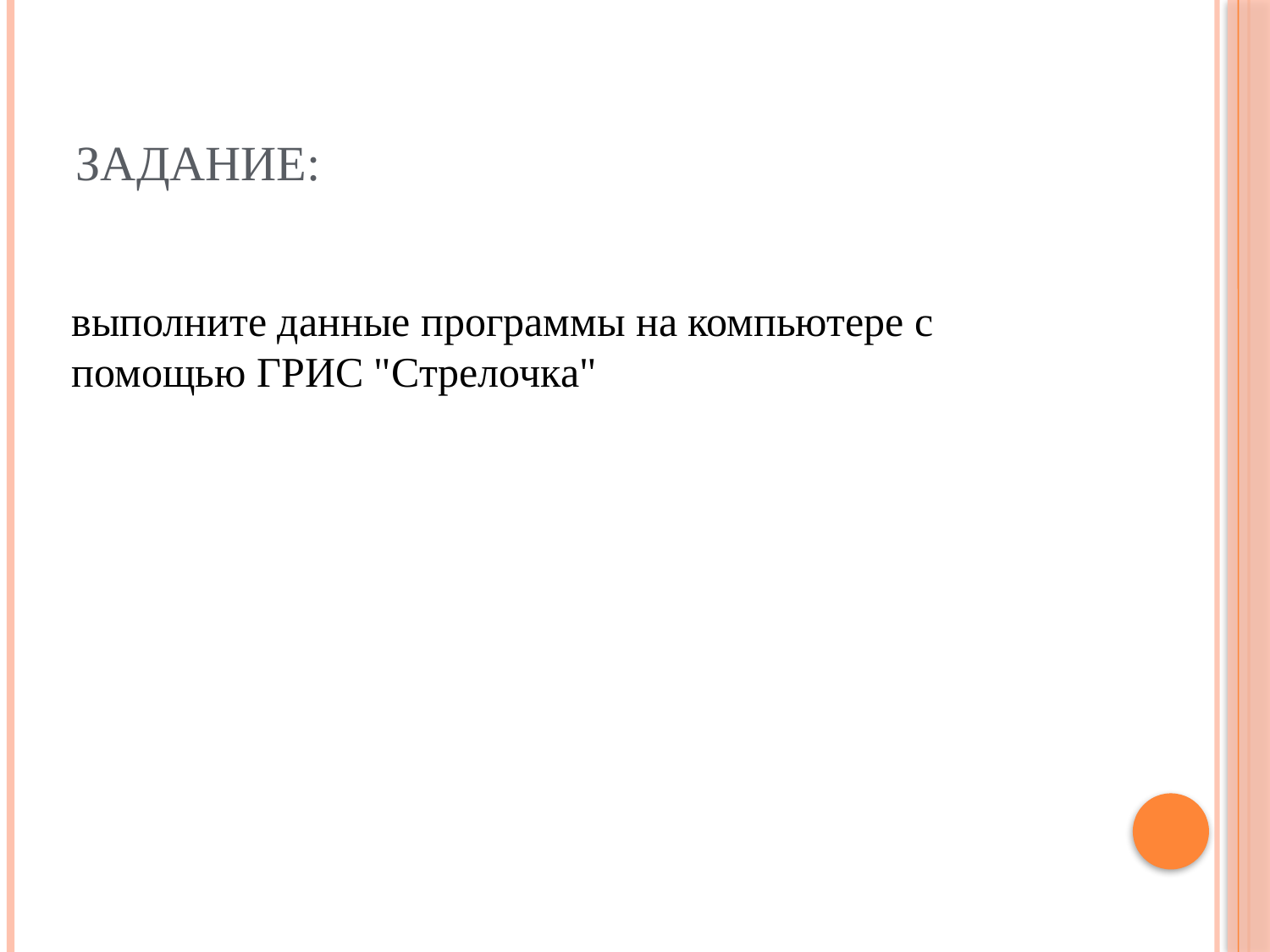

# Задание:
выполните данные программы на компьютере с помощью ГРИС "Стрелочка"